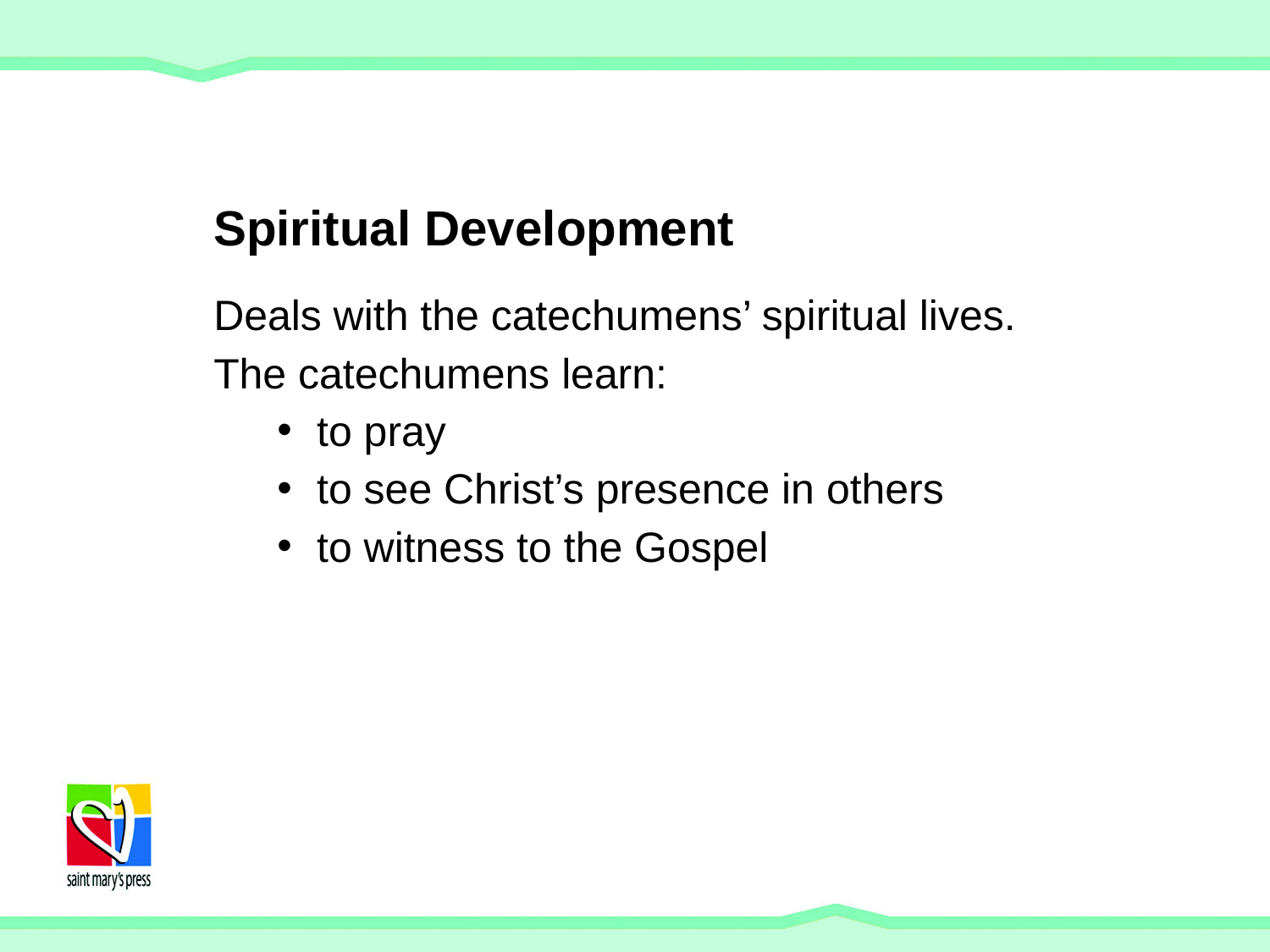

Spiritual Development
Deals with the catechumens’ spiritual lives. The catechumens learn:
to pray
to see Christ’s presence in others
to witness to the Gospel